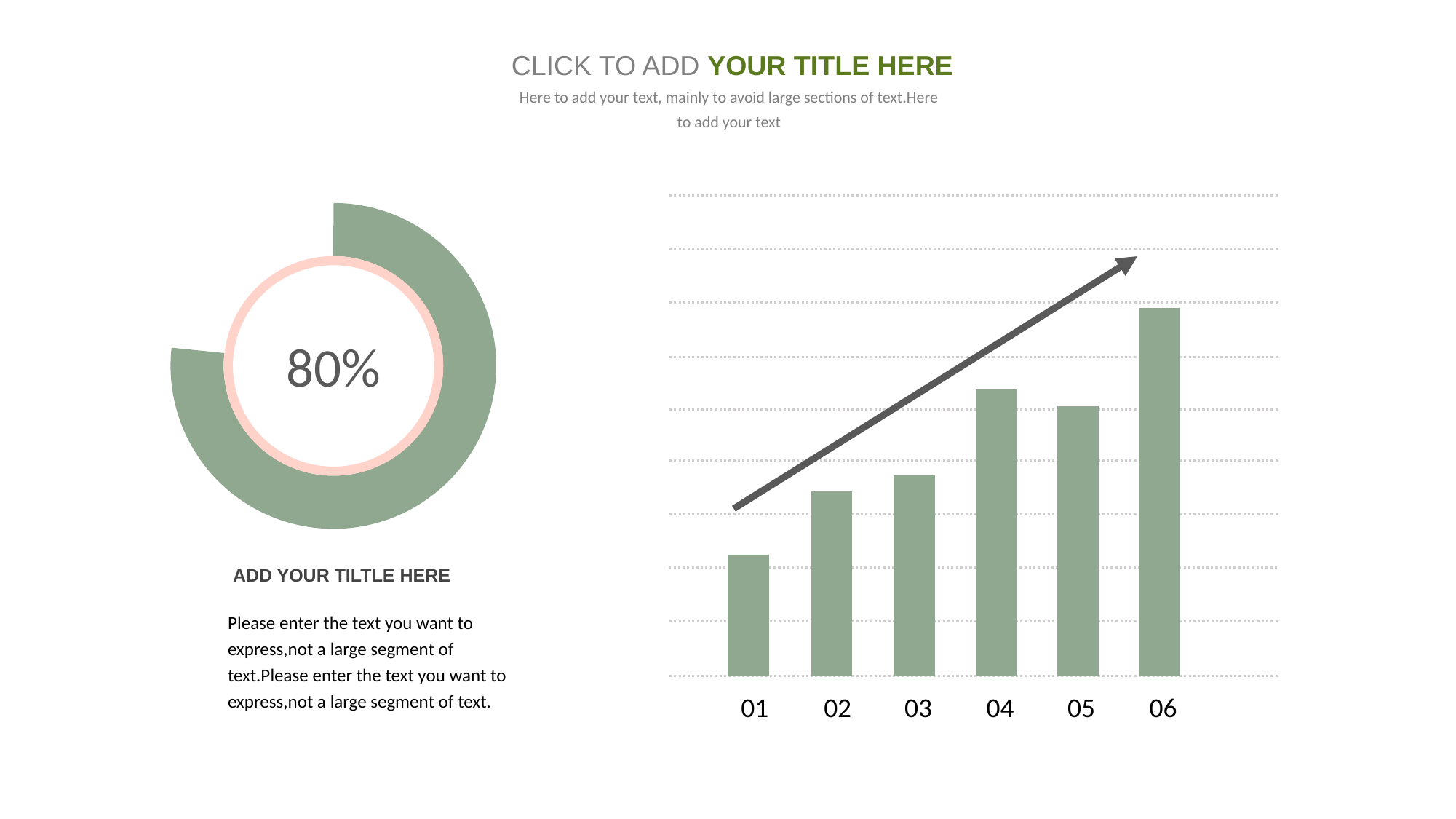

CLICK TO ADD YOUR TITLE HERE
Here to add your text, mainly to avoid large sections of text.Here to add your text

80%

 ADD YOUR TILTLE HERE

Please enter the text you want to express,not a large segment of text.Please enter the text you want to express,not a large segment of text.
01
02
03
04
05
06